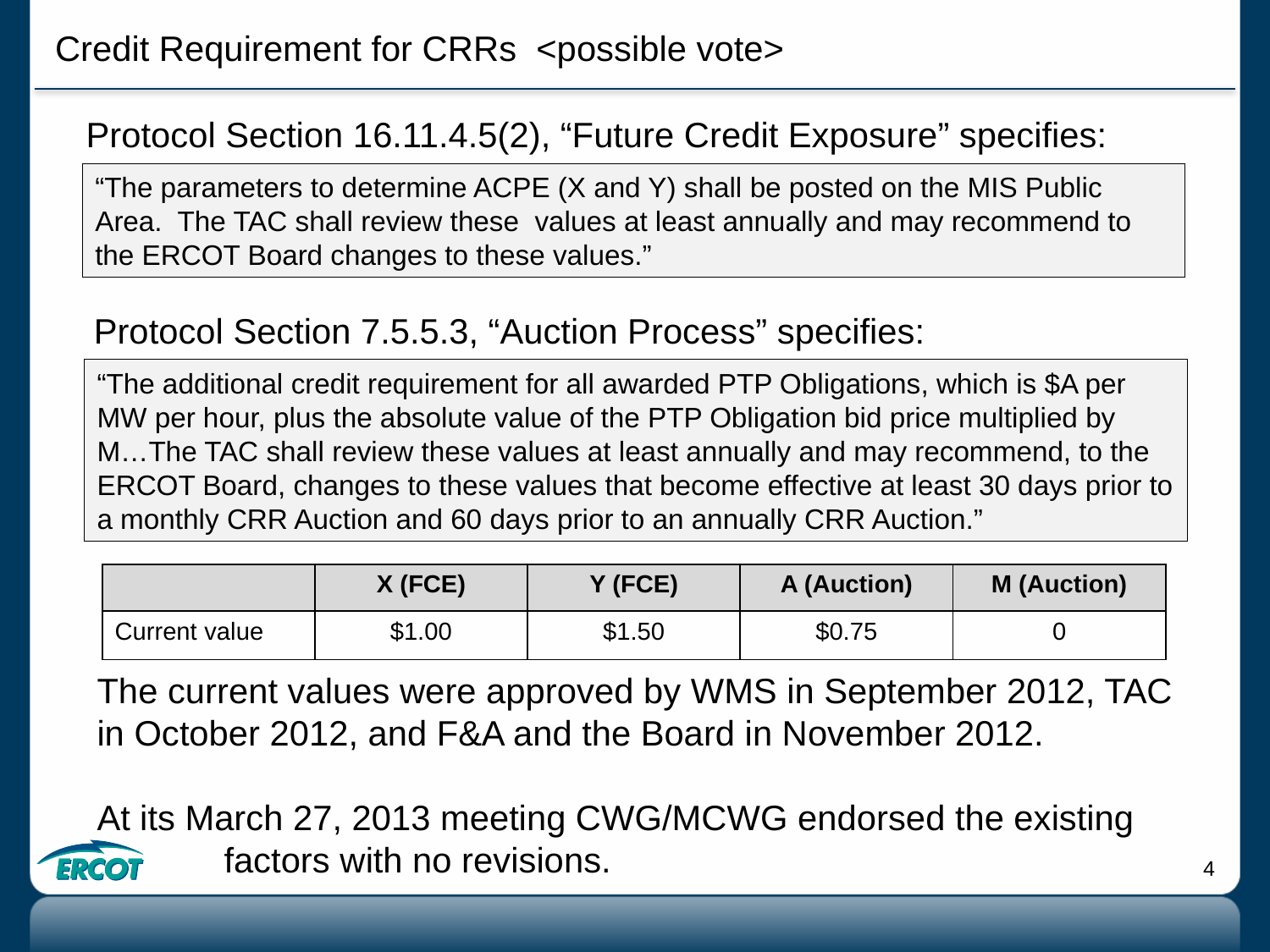

Credit Requirement for CRRs  <possible vote>
Protocol Section 16.11.4.5(2), “Future Credit Exposure” specifies:
“The parameters to determine ACPE (X and Y) shall be posted on the MIS Public Area.  The TAC shall review these  values at least annually and may recommend to the ERCOT Board changes to these values.”
Protocol Section 7.5.5.3, “Auction Process” specifies:
“The additional credit requirement for all awarded PTP Obligations, which is $A per MW per hour, plus the absolute value of the PTP Obligation bid price multiplied by M…The TAC shall review these values at least annually and may recommend, to the ERCOT Board, changes to these values that become effective at least 30 days prior to a monthly CRR Auction and 60 days prior to an annually CRR Auction.”
|  | X (FCE) | Y (FCE) | A (Auction) | M (Auction) |
| --- | --- | --- | --- | --- |
| Current value | $1.00 | $1.50 | $0.75 | 0 |
The current values were approved by WMS in September 2012, TAC in October 2012, and F&A and the Board in November 2012.

At its March 27, 2013 meeting CWG/MCWG endorsed the existing 	factors with no revisions.